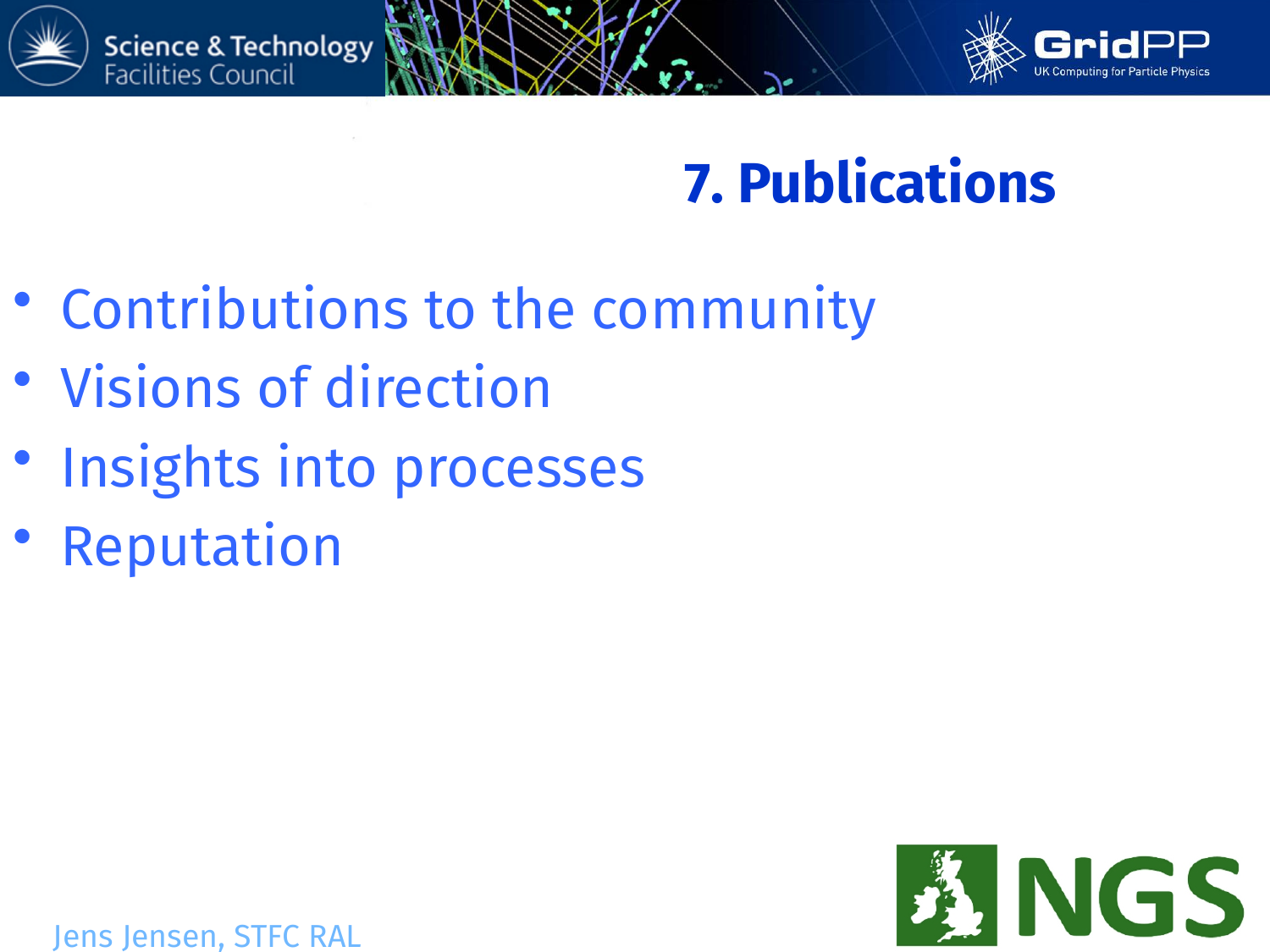

# 7. Publications
Contributions to the community
Visions of direction
Insights into processes
Reputation